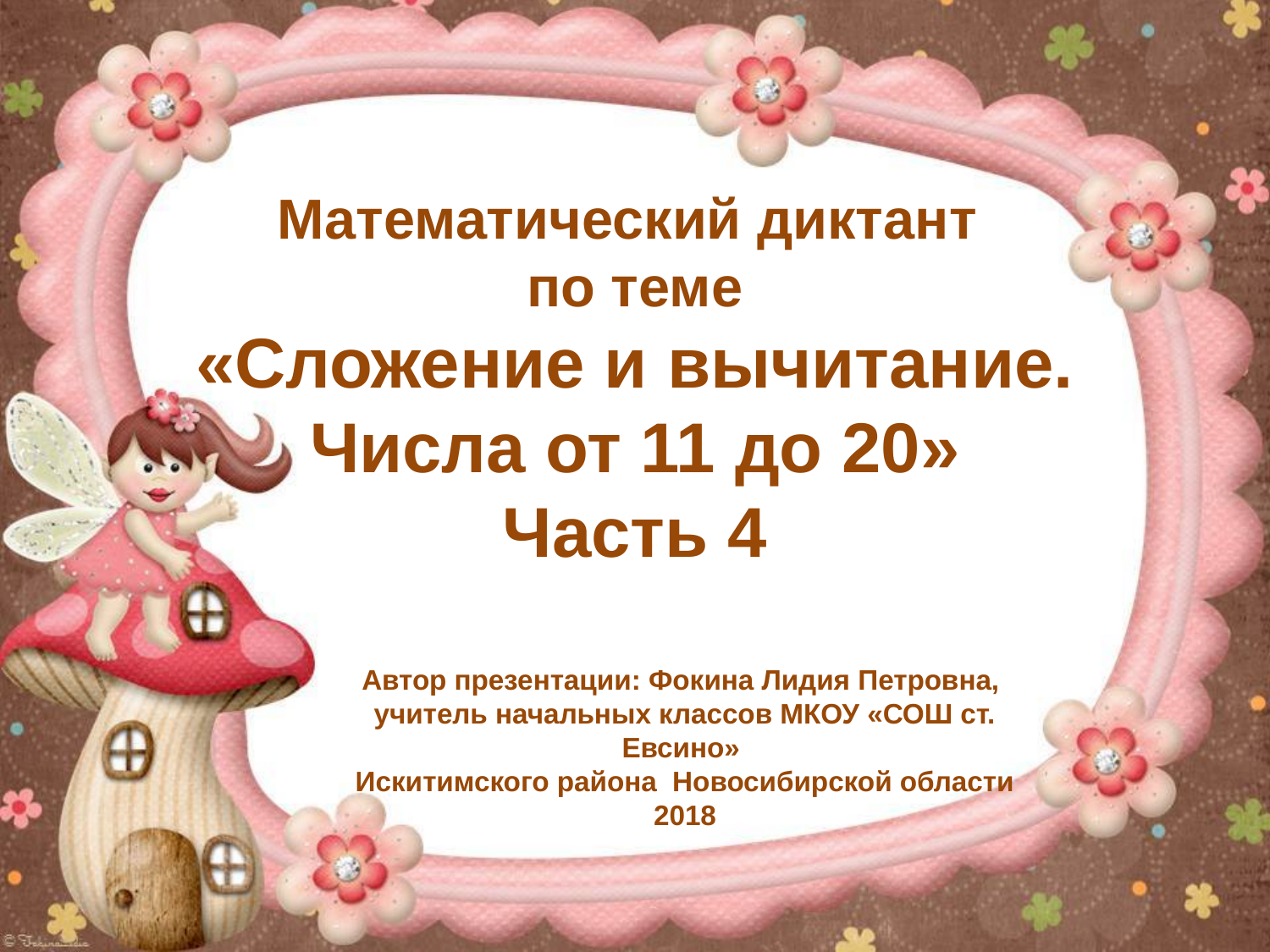

Математический диктант
по теме
«Сложение и вычитание.
Числа от 11 до 20»
Часть 4
Автор презентации: Фокина Лидия Петровна,
учитель начальных классов МКОУ «СОШ ст. Евсино»
Искитимского района  Новосибирской области
2018